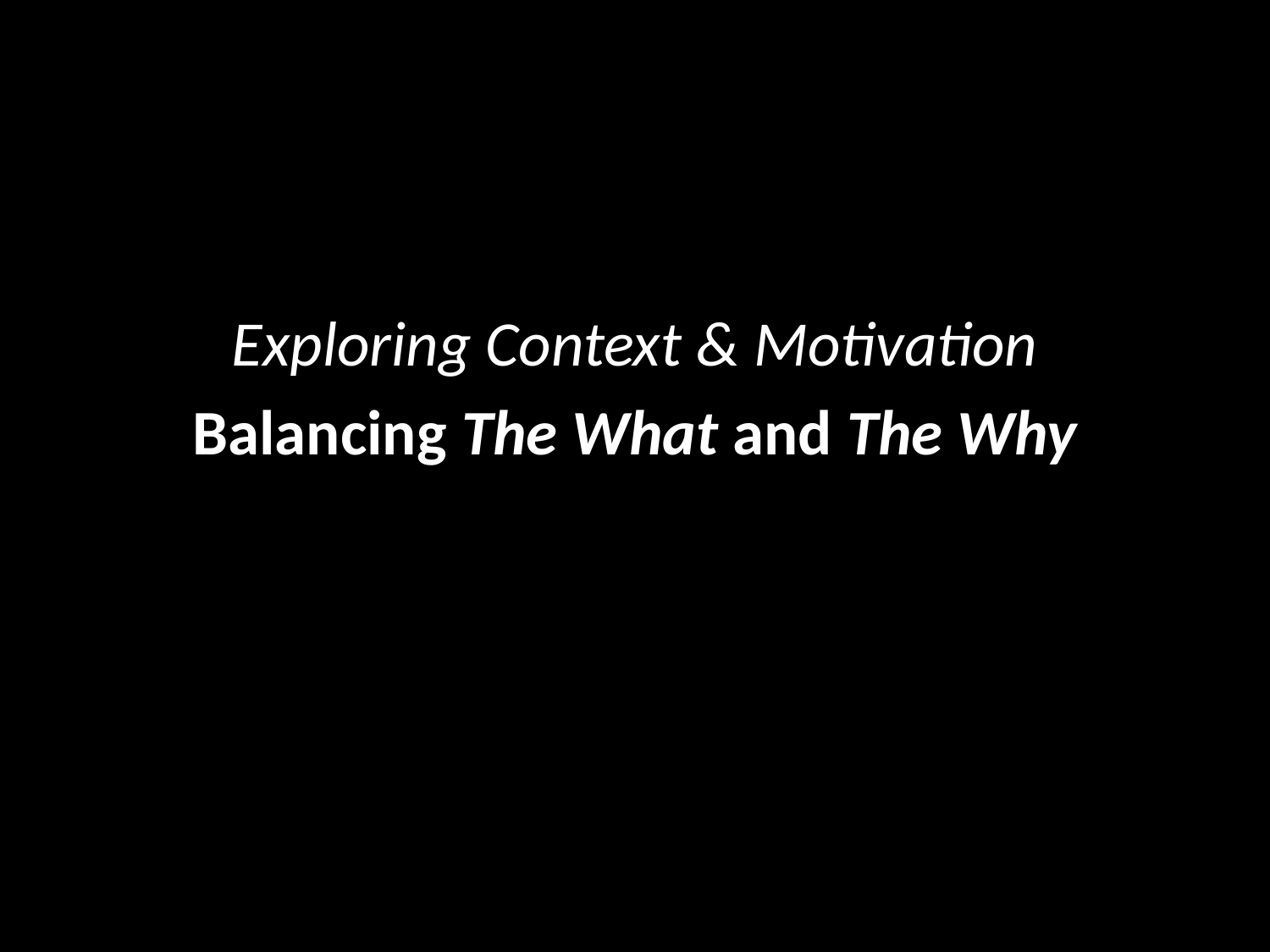

Exploring Context & Motivation
Balancing The What and The Why